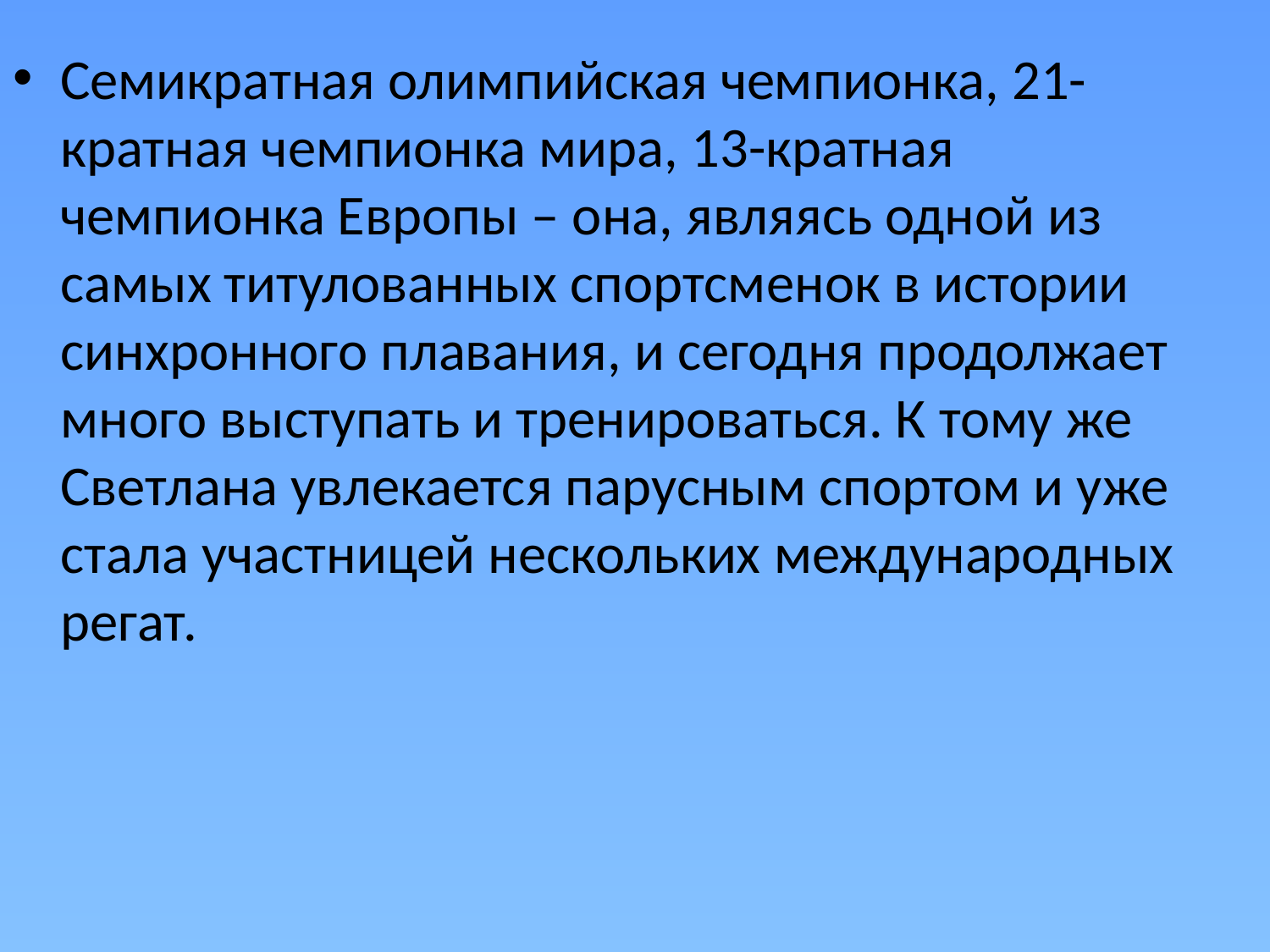

Семикратная олимпийская чемпионка, 21-кратная чемпионка мира, 13-кратная чемпионка Европы – она, являясь одной из самых титулованных спортсменок в истории синхронного плавания, и сегодня продолжает много выступать и тренироваться. К тому же Светлана увлекается парусным спортом и уже стала участницей нескольких международных регат.